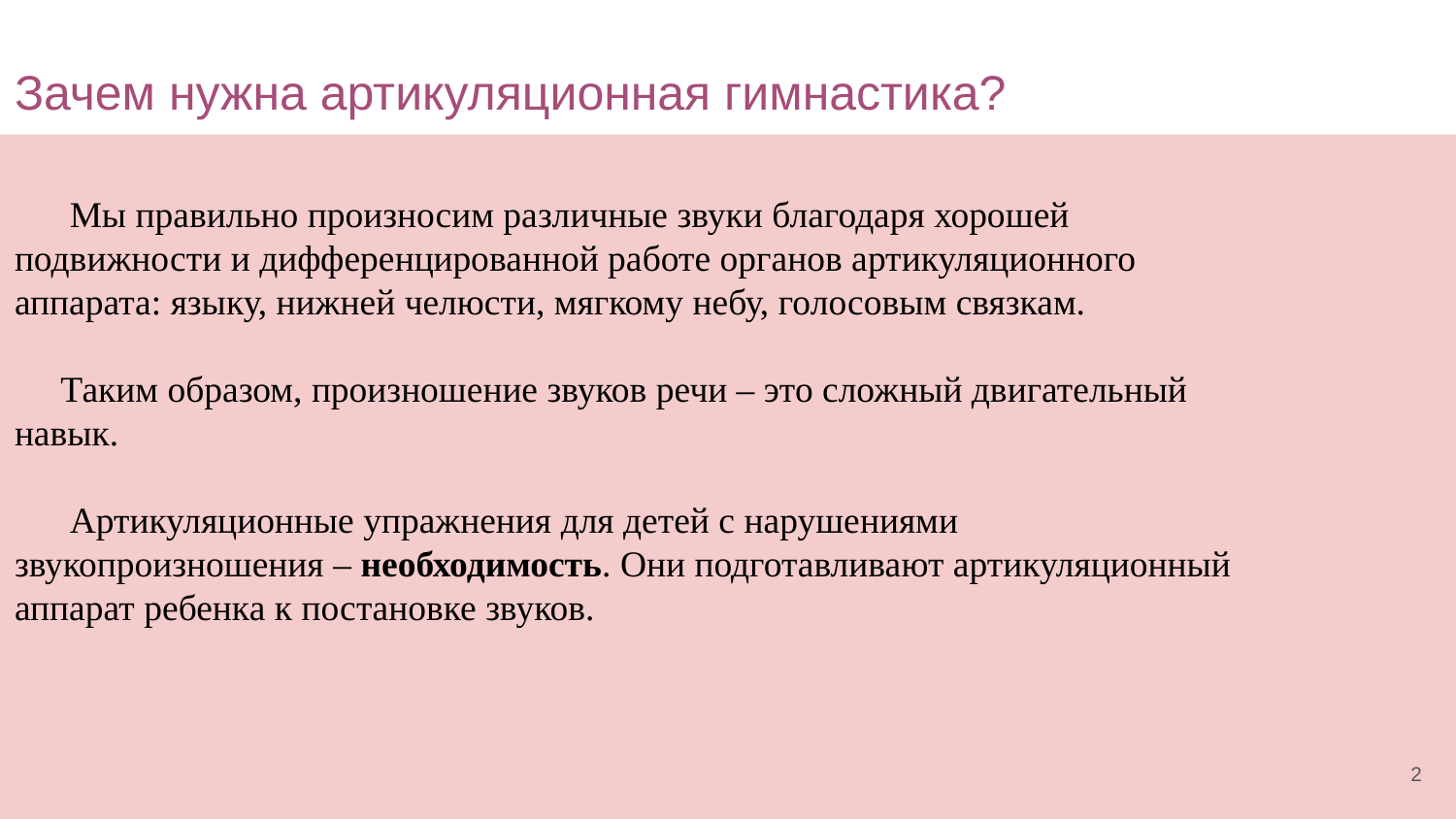

# Зачем нужна артикуляционная гимнастика?
      Мы правильно произносим различные звуки благодаря хорошей подвижности и дифференцированной работе органов артикуляционного аппарата: языку, нижней челюсти, мягкому небу, голосовым связкам.

     Таким образом, произношение звуков речи – это сложный двигательный навык.

      Артикуляционные упражнения для детей с нарушениями звукопроизношения – необходимость. Они подготавливают артикуляционный аппарат ребенка к постановке звуков.